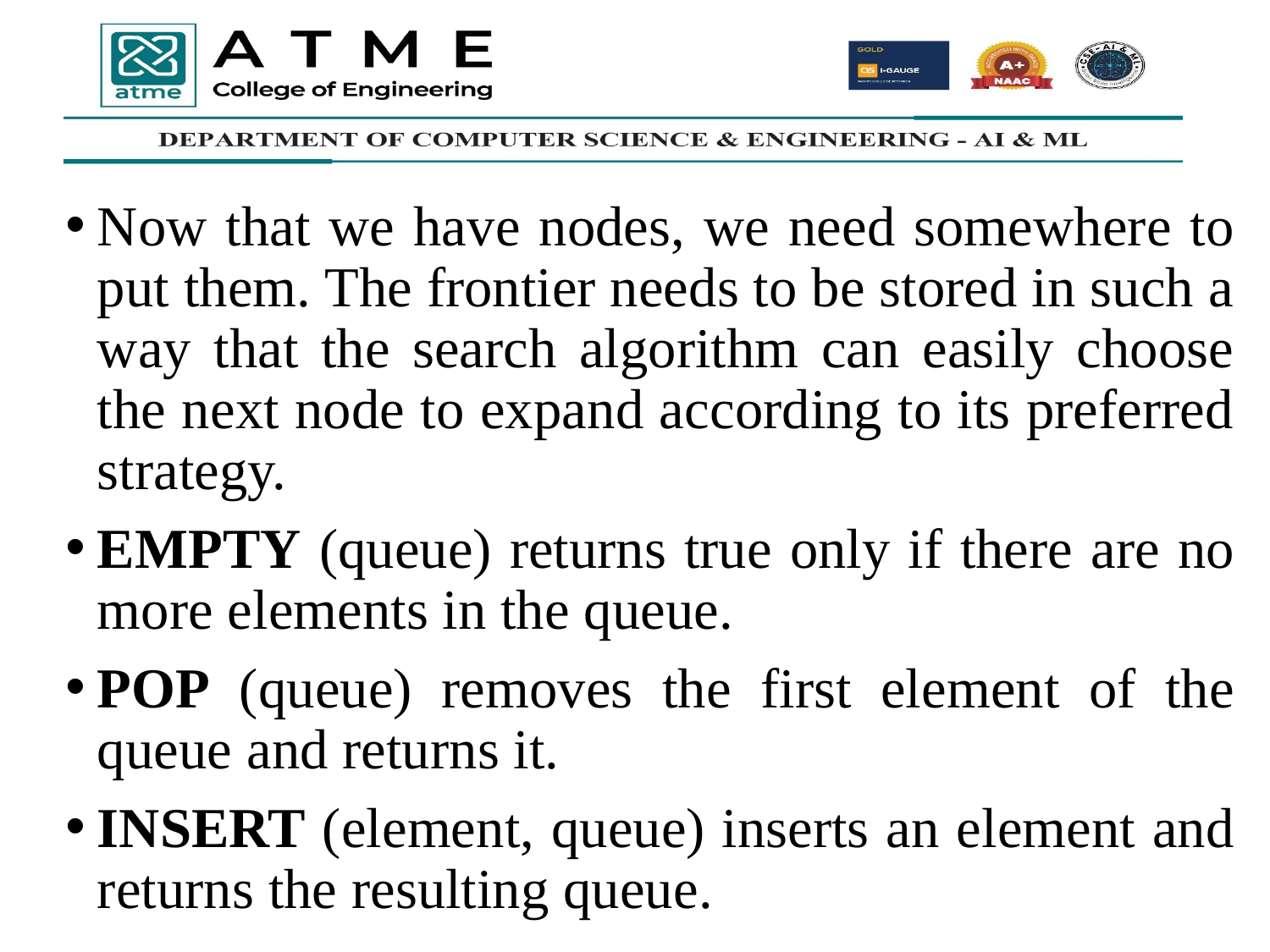

Now that we have nodes, we need somewhere to put them. The frontier needs to be stored in such a way that the search algorithm can easily choose the next node to expand according to its preferred strategy.
EMPTY (queue) returns true only if there are no more elements in the queue.
POP (queue) removes the first element of the queue and returns it.
INSERT (element, queue) inserts an element and returns the resulting queue.